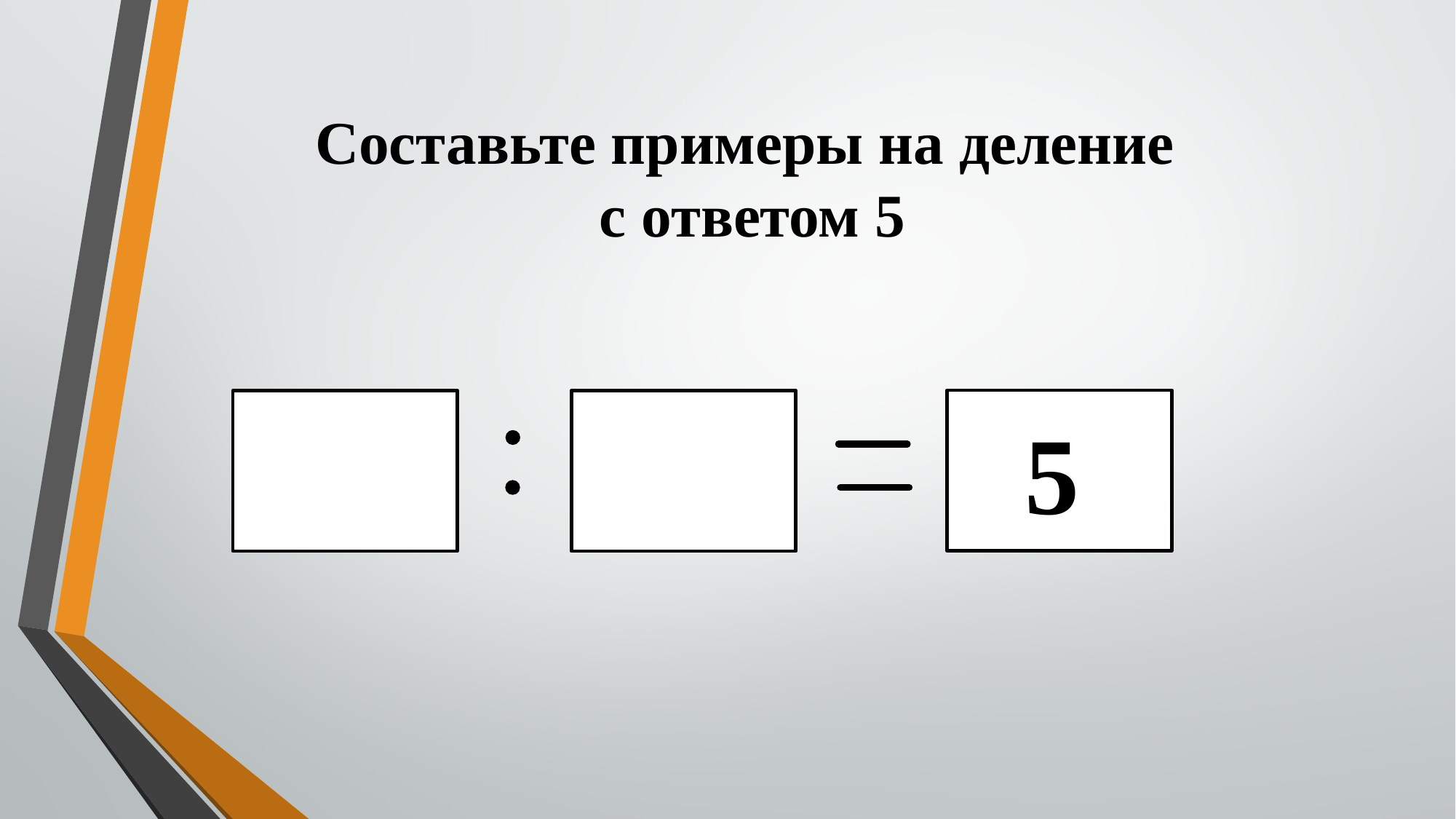

# Составьте примеры на деление с ответом 5
56